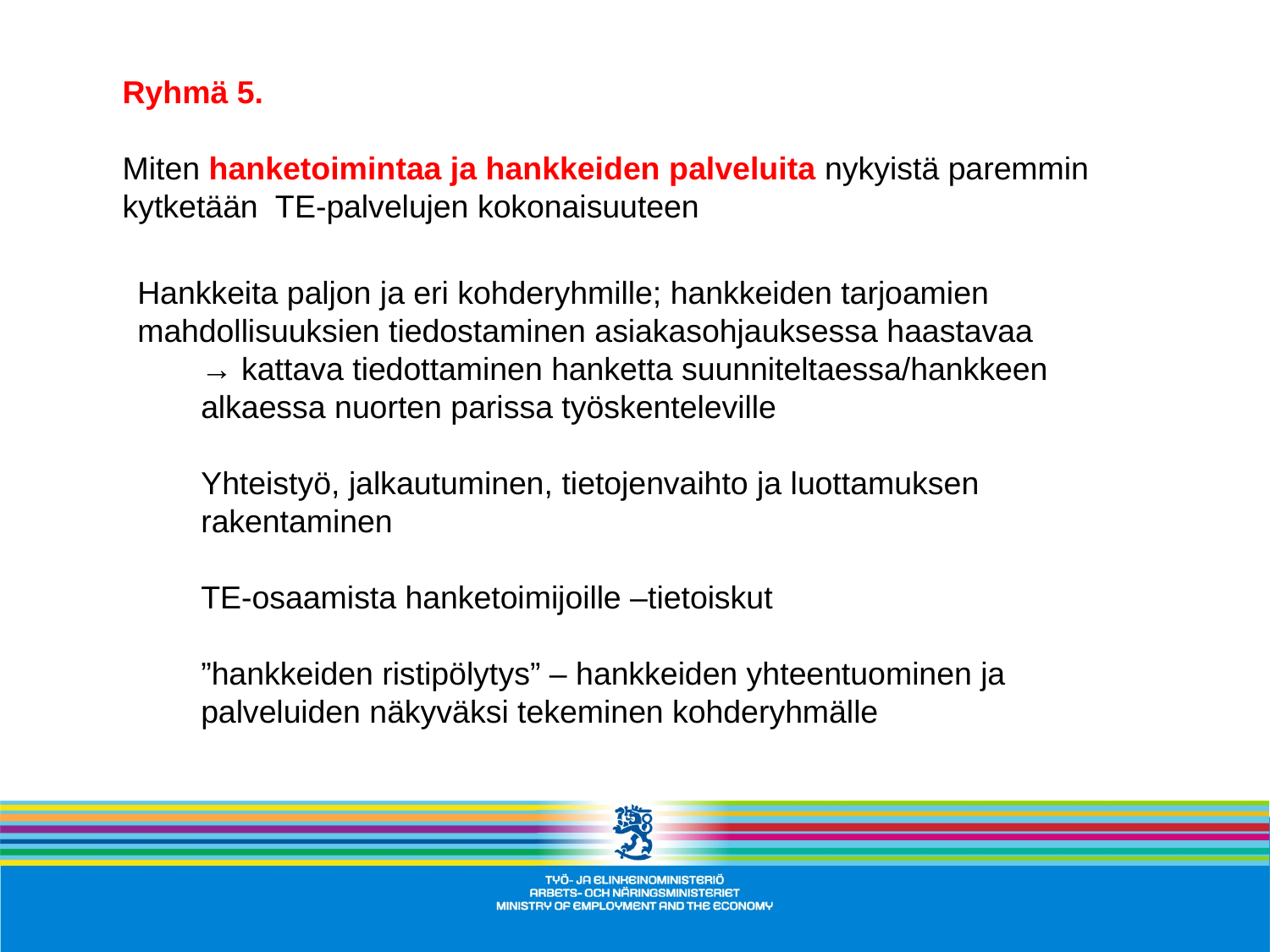

Ryhmä 5.

Miten hanketoimintaa ja hankkeiden palveluita nykyistä paremmin
kytketään  TE-palvelujen kokonaisuuteen

Hankkeita paljon ja eri kohderyhmille; hankkeiden tarjoamien mahdollisuuksien tiedostaminen asiakasohjauksessa haastavaa
→ kattava tiedottaminen hanketta suunniteltaessa/hankkeen alkaessa nuorten parissa työskenteleville

Yhteistyö, jalkautuminen, tietojenvaihto ja luottamuksen rakentaminen

TE-osaamista hanketoimijoille –tietoiskut

”hankkeiden ristipölytys” – hankkeiden yhteentuominen ja palveluiden näkyväksi tekeminen kohderyhmälle